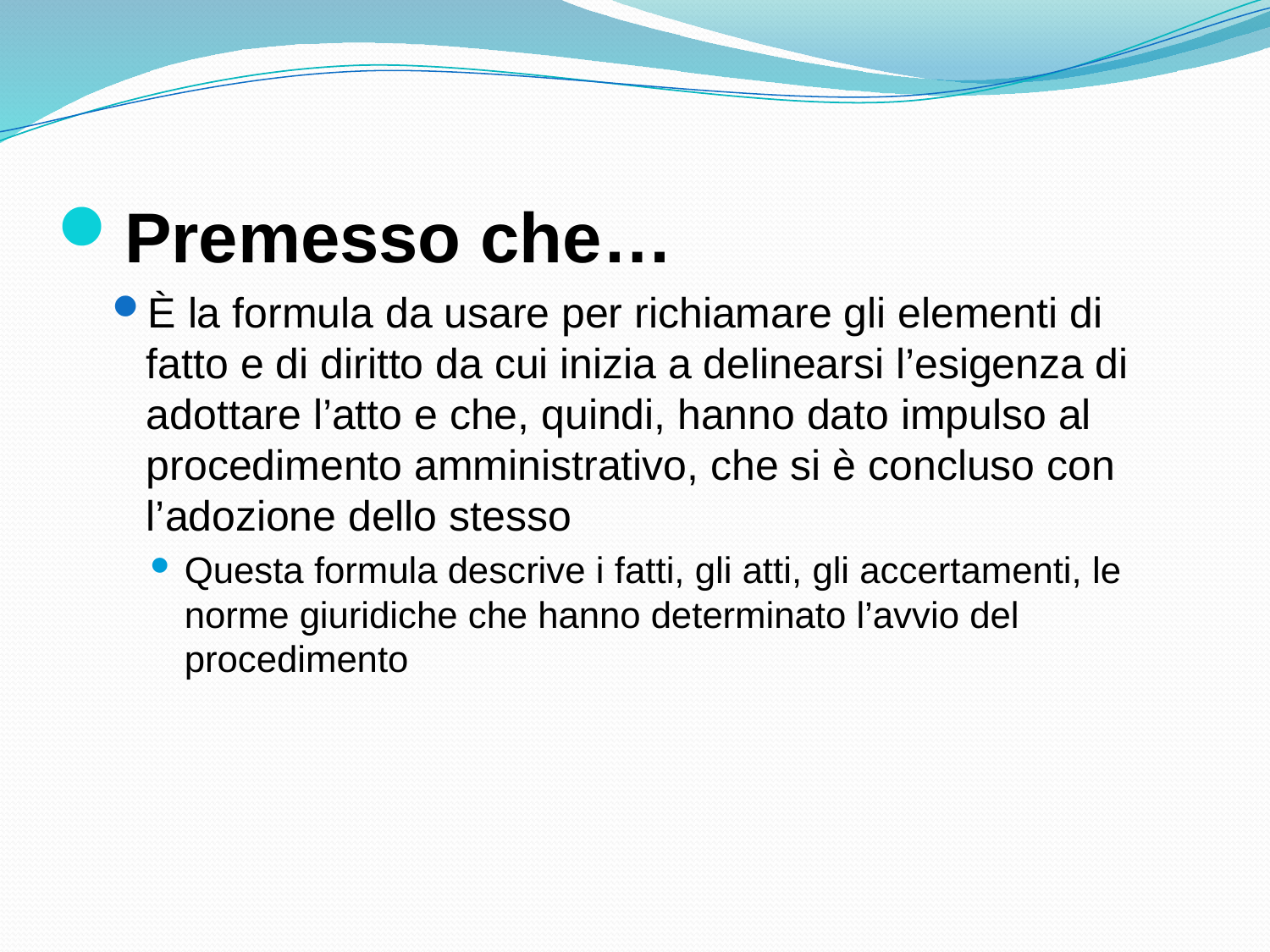

Premesso che…
È la formula da usare per richiamare gli elementi di fatto e di diritto da cui inizia a delinearsi l’esigenza di adottare l’atto e che, quindi, hanno dato impulso al procedimento amministrativo, che si è concluso con l’adozione dello stesso
Questa formula descrive i fatti, gli atti, gli accertamenti, le norme giuridiche che hanno determinato l’avvio del procedimento